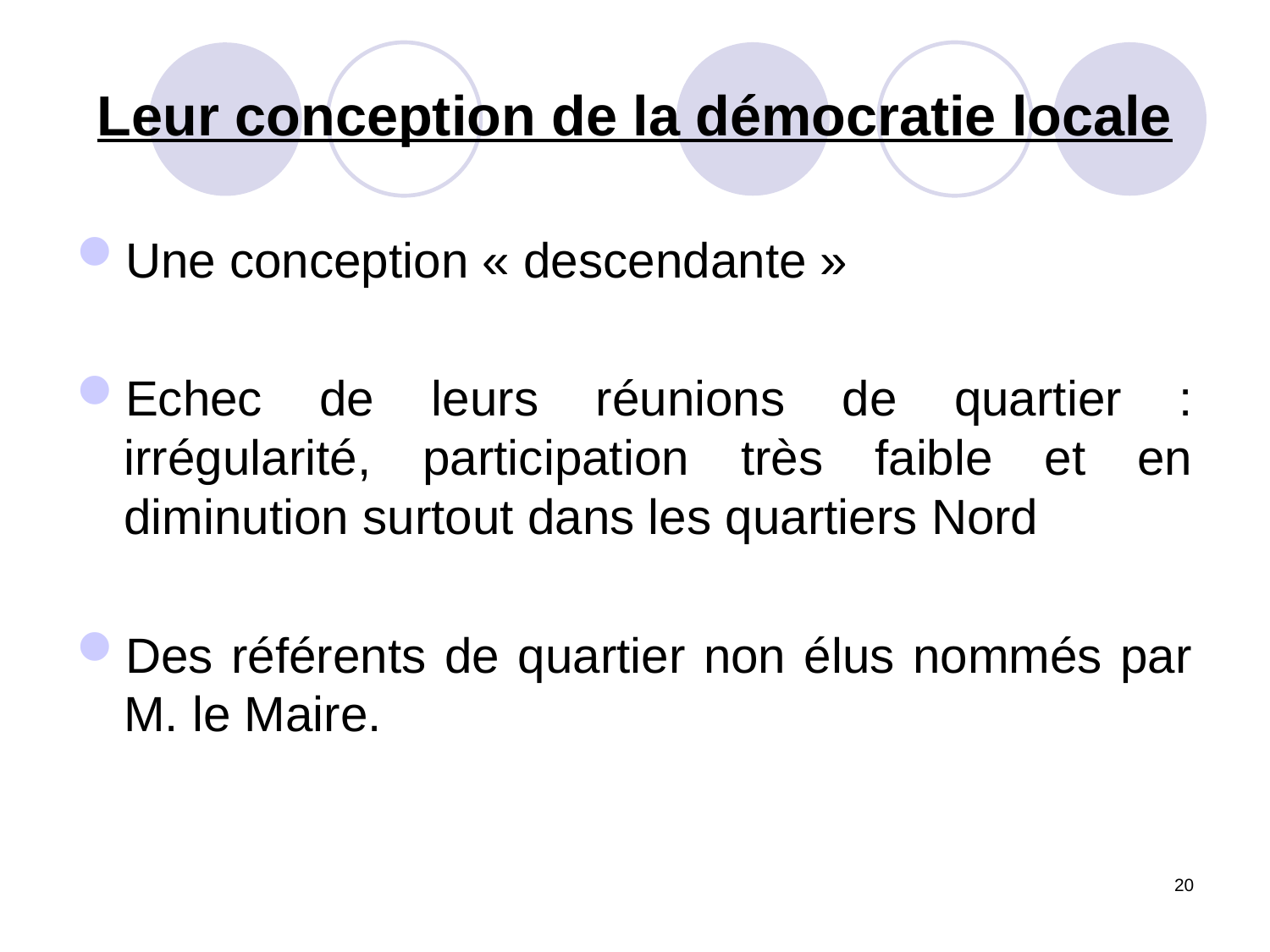

# Leur conception de la démocratie locale
Une conception « descendante »

Echec de leurs réunions de quartier : irrégularité, participation très faible et en diminution surtout dans les quartiers Nord

Des référents de quartier non élus nommés par M. le Maire.

20